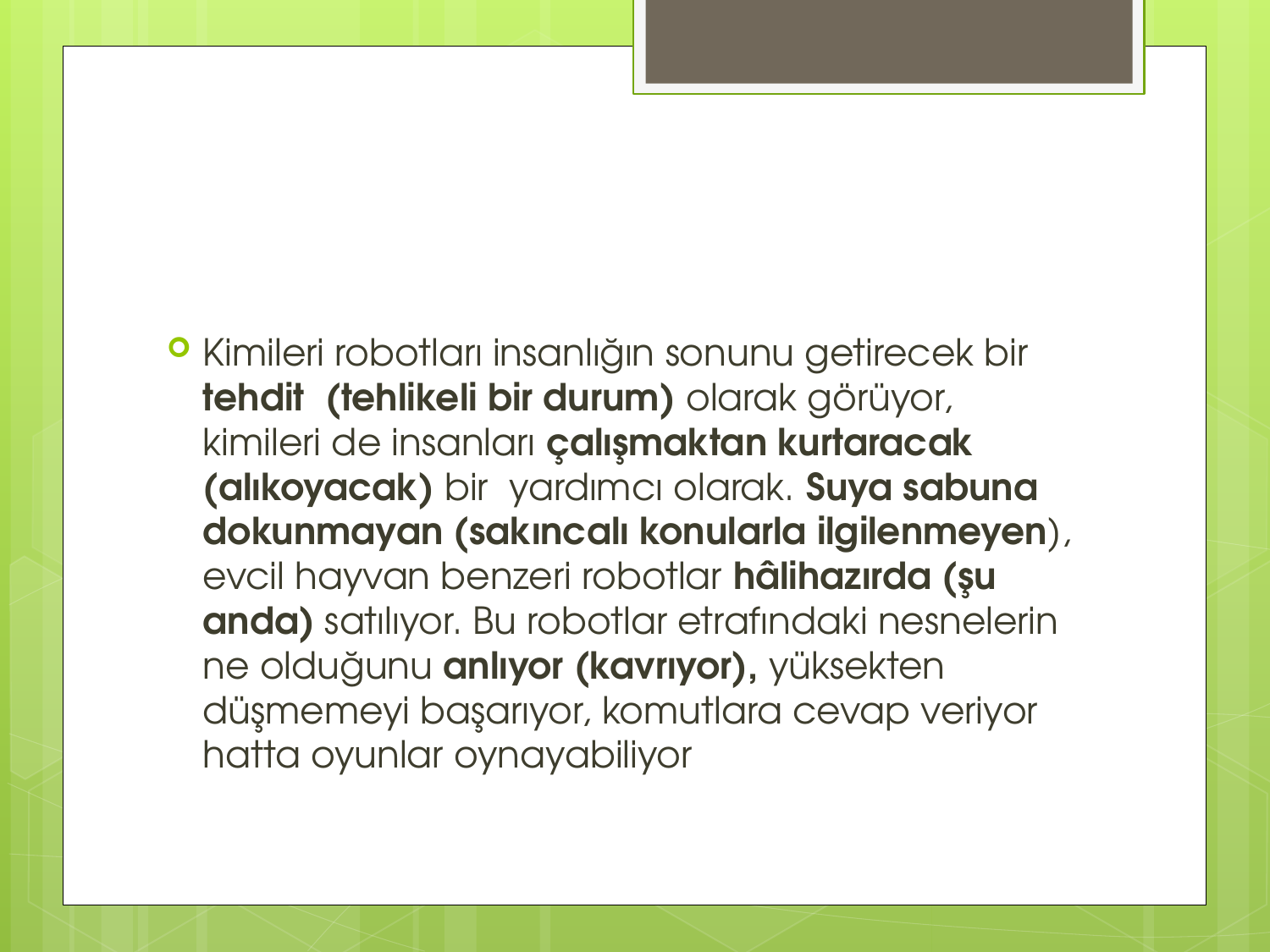

#
Kimileri robotları insanlığın sonunu getirecek bir tehdit  (tehlikeli bir durum) olarak görüyor, kimileri de insanları çalışmaktan kurtaracak (alıkoyacak) bir  yardımcı olarak. Suya sabuna dokunmayan (sakıncalı konularla ilgilenmeyen), evcil hayvan benzeri robotlar hâlihazırda (şu anda) satılıyor. Bu robotlar etrafındaki nesnelerin ne olduğunu anlıyor (kavrıyor), yüksekten düşmemeyi başarıyor, komutlara cevap veriyor hatta oyunlar oynayabiliyor